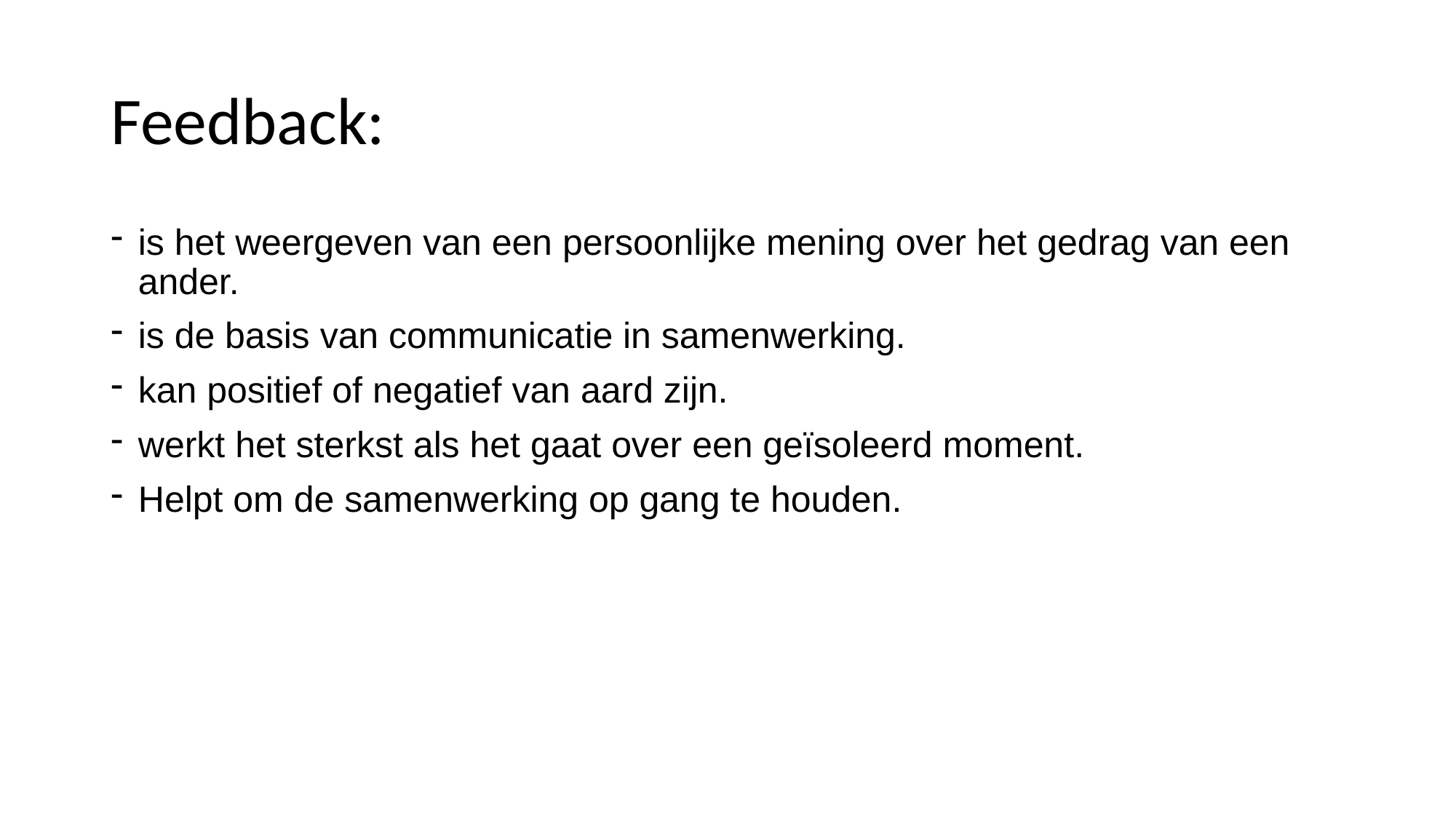

# Feedback:
is het weergeven van een persoonlijke mening over het gedrag van een ander.
is de basis van communicatie in samenwerking.
kan positief of negatief van aard zijn.
werkt het sterkst als het gaat over een geïsoleerd moment.
Helpt om de samenwerking op gang te houden.